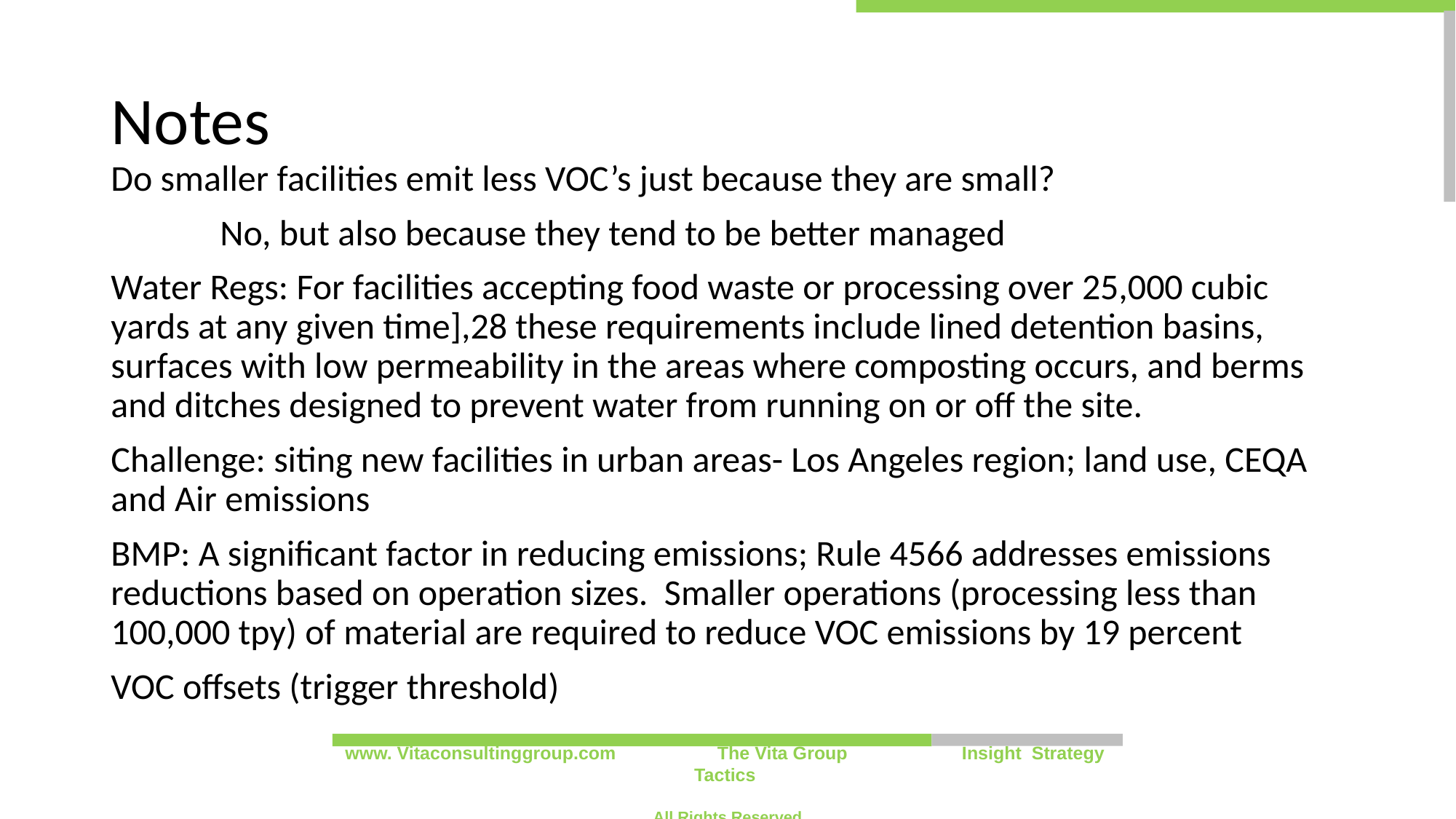

# Notes

Do smaller facilities emit less VOC’s just because they are small?
	No, but also because they tend to be better managed
Water Regs: For facilities accepting food waste or processing over 25,000 cubic yards at any given time],28 these requirements include lined detention basins, surfaces with low permeability in the areas where composting occurs, and berms and ditches designed to prevent water from running on or off the site.
Challenge: siting new facilities in urban areas- Los Angeles region; land use, CEQA and Air emissions
BMP: A significant factor in reducing emissions; Rule 4566 addresses emissions reductions based on operation sizes.  Smaller operations (processing less than 100,000 tpy) of material are required to reduce VOC emissions by 19 percent
VOC offsets (trigger threshold)

www. Vitaconsultinggroup.com                    The Vita Group	              Insight  Strategy  Tactics

All Rights Reserved